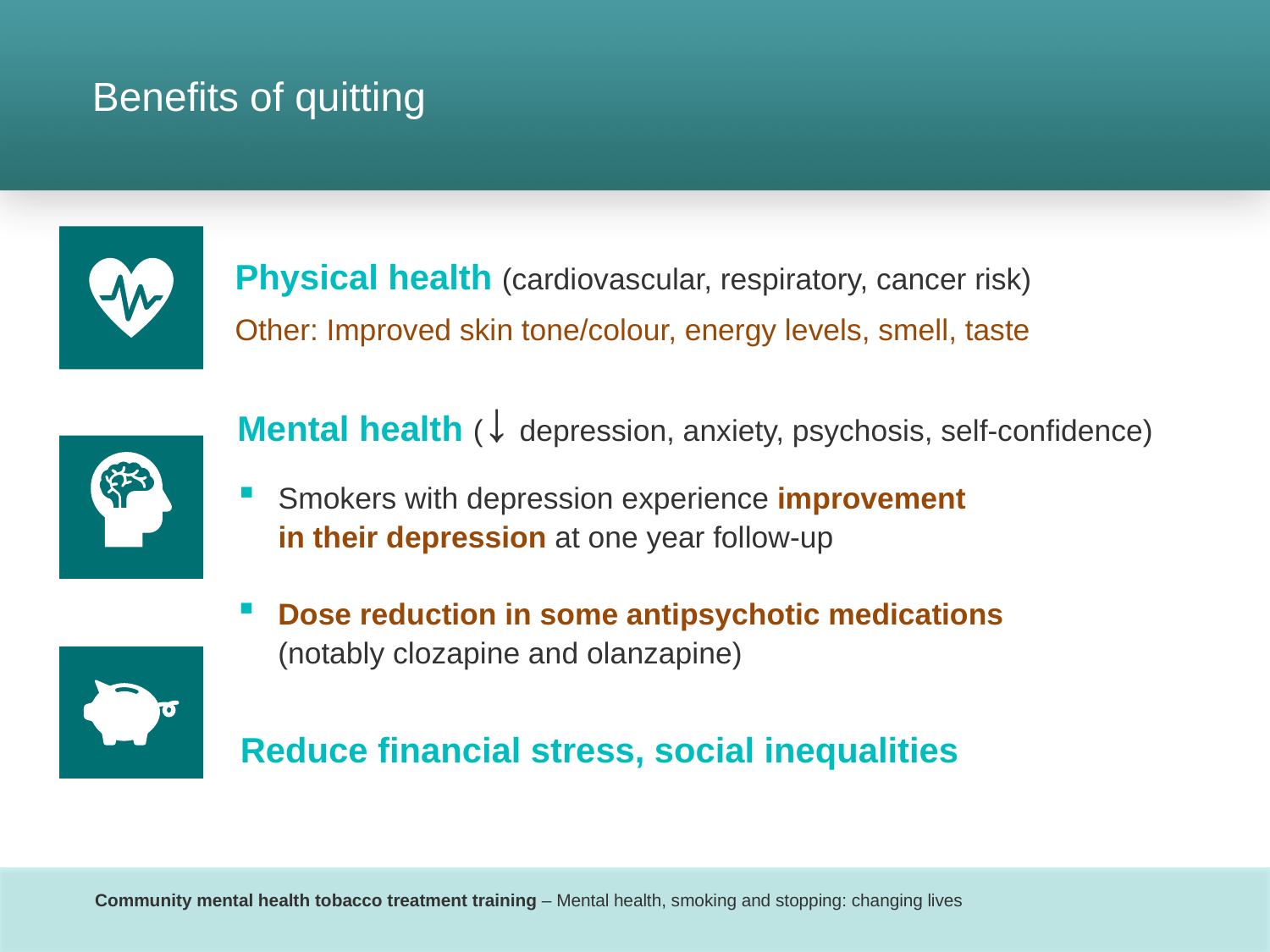

# Benefits of quitting

Physical health (cardiovascular, respiratory, cancer risk)          Other: Improved skin tone/colour, energy levels, smell, taste
Mental health (↓ depression, anxiety, psychosis, self-confidence)

Smokers with depression experience improvement
in their depression at one year follow-up
Dose reduction in some antipsychotic medications
(notably clozapine and olanzapine)

Reduce financial stress, social inequalities
Community mental health tobacco treatment training – Mental health, smoking and stopping: changing lives